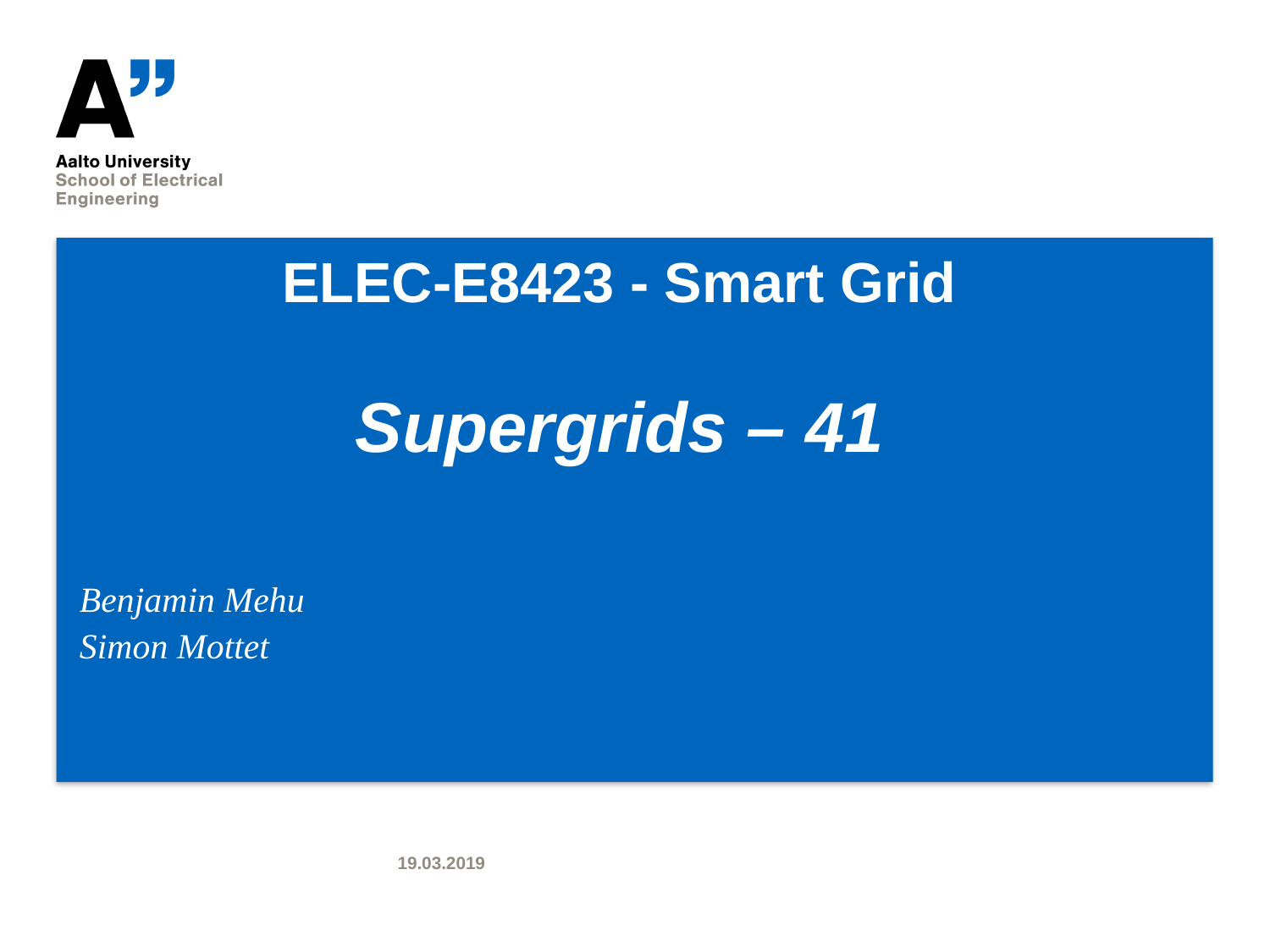

# ELEC-E8423 - Smart Grid Supergrids – 41
Benjamin Mehu
Simon Mottet

19.03.2019